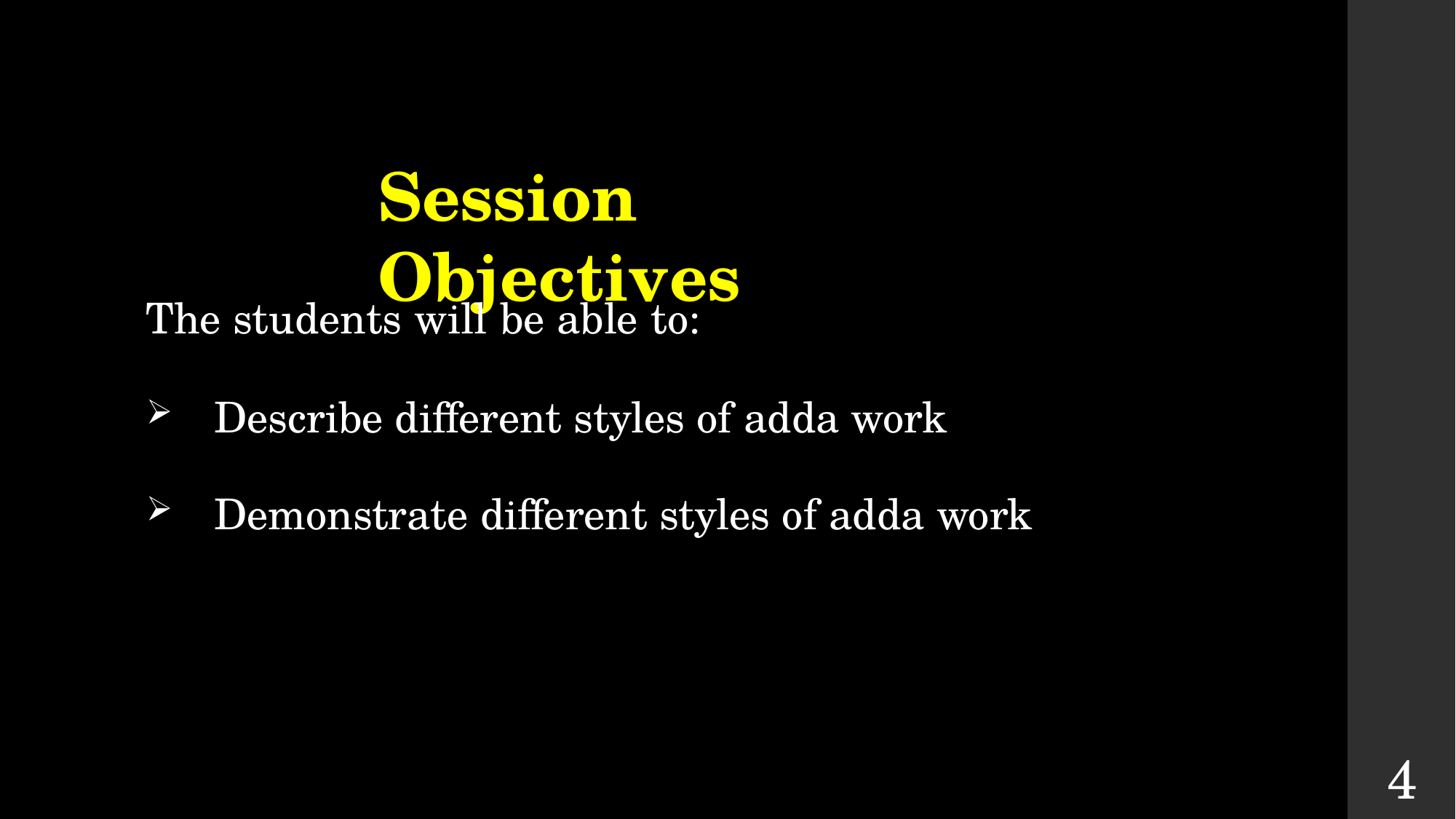

Session Objectives
The students will be able to:
Describe different styles of adda work

Demonstrate different styles of adda work

4